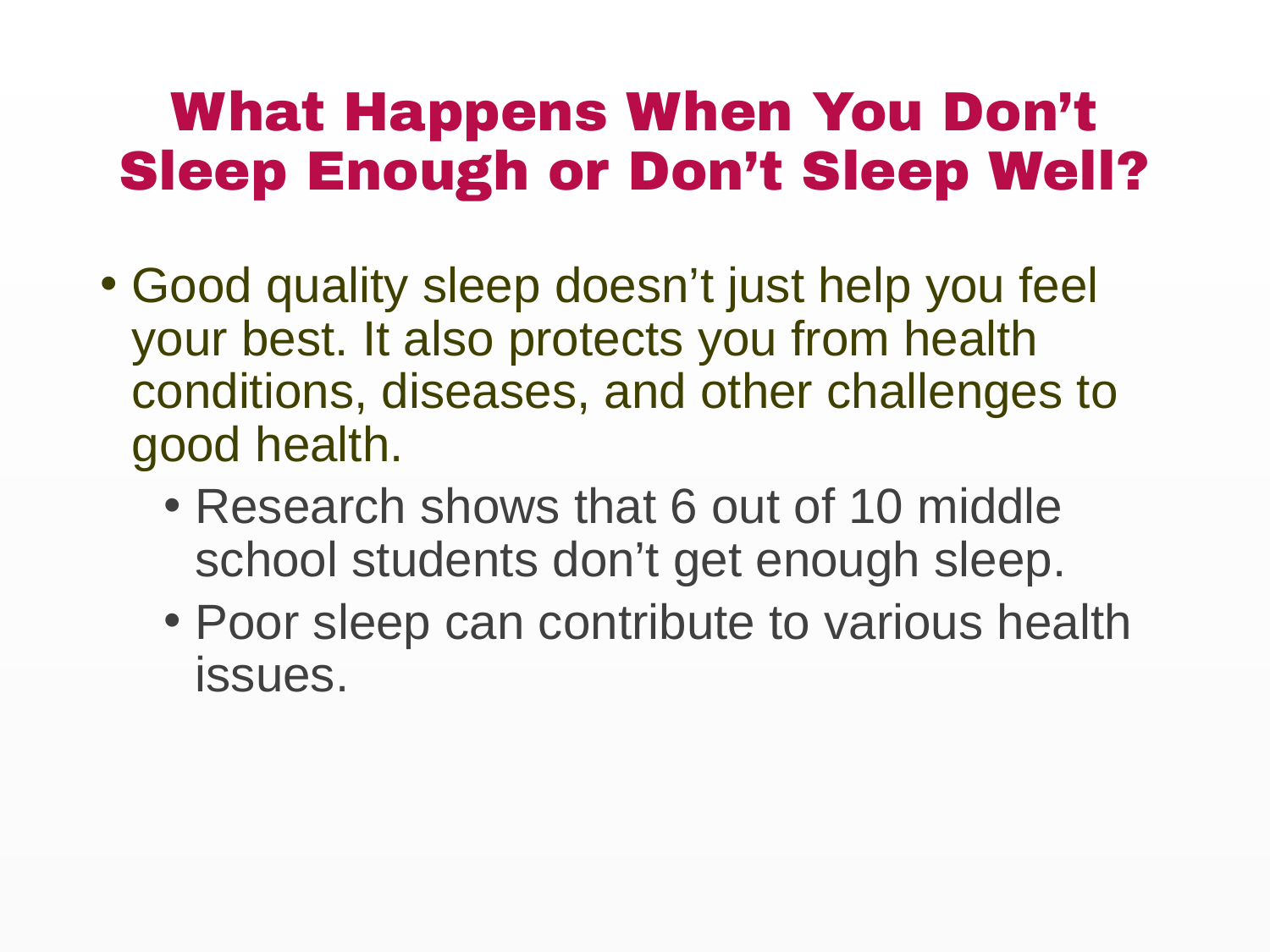

# What Happens When You Don’t Sleep Enough or Don’t Sleep Well?
Good quality sleep doesn’t just help you feel your best. It also protects you from health conditions, diseases, and other challenges to good health.
Research shows that 6 out of 10 middle school students don’t get enough sleep.
Poor sleep can contribute to various health issues.